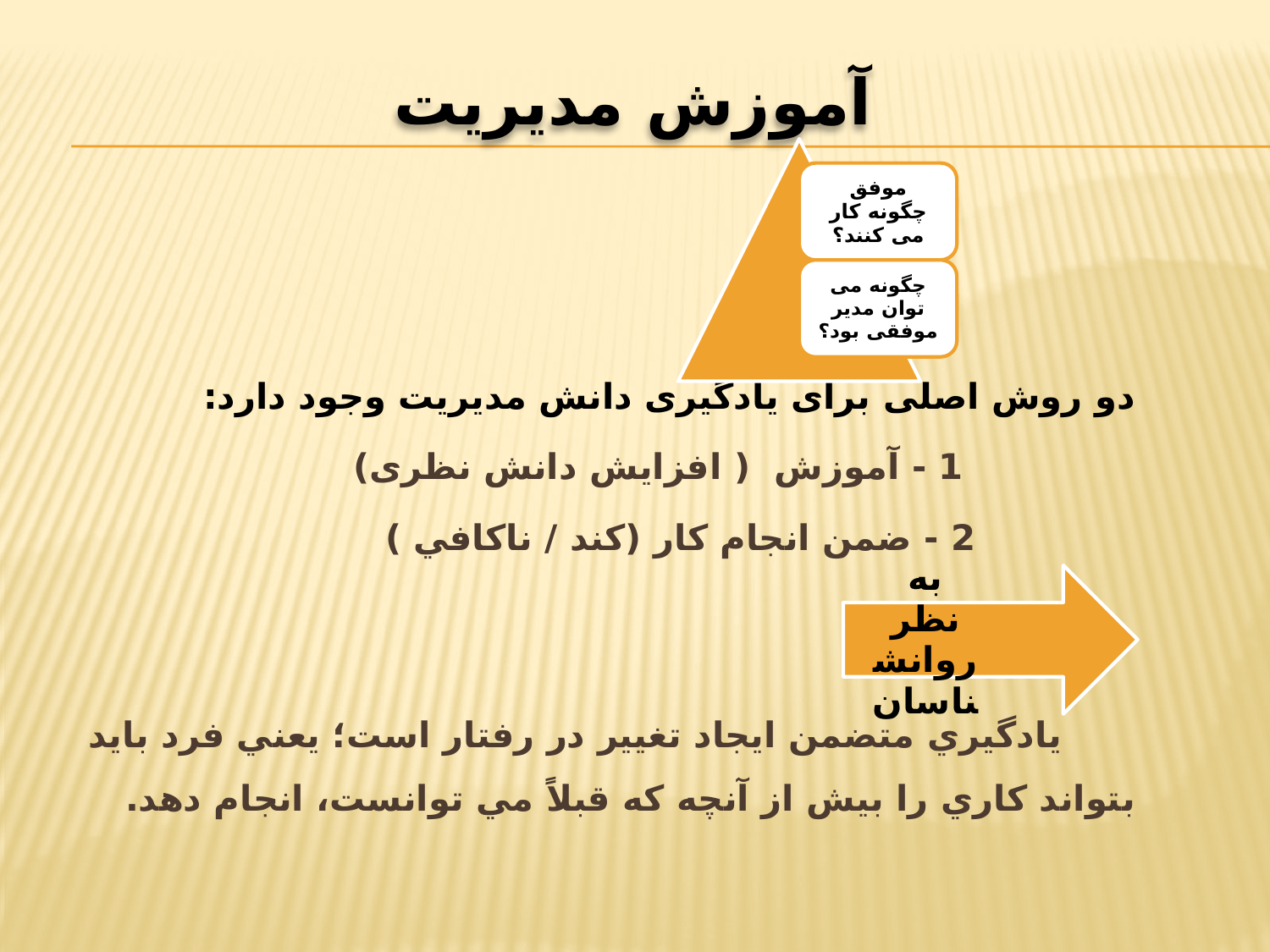

# آموزش مدیریت
موفق چگونه کار می کنند؟
چگونه می توان مدیر موفقی بود؟

دو روش اصلی برای یادگیری دانش مدیریت وجود دارد:
              1 - آموزش  ( افزایش دانش نظری)
             2 - ضمن انجام کار (کند / ناكافي )
      يادگيري متضمن ايجاد تغيير در رفتار است؛ يعني فرد بايد بتواند كاري را بيش از آنچه كه قبلاً مي توانست، انجام دهد.
به نظر روانشناسان